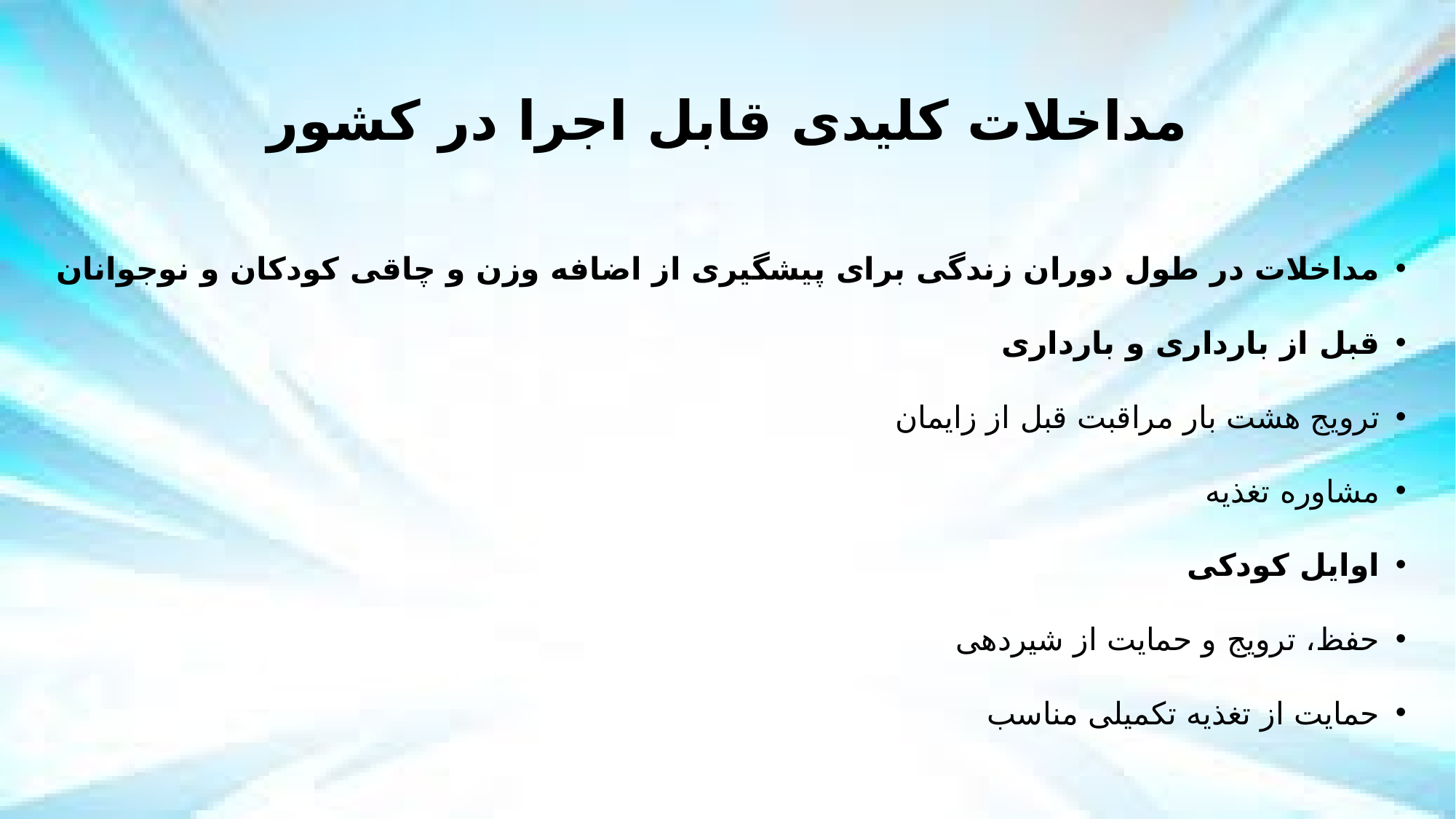

# مداخلات کلیدی قابل اجرا در کشور
مداخلات در طول دوران زندگی برای پیشگیری از اضافه وزن و چاقی کودکان و نوجوانان
قبل از بارداری و بارداری
ترویج هشت بار مراقبت قبل از زایمان
مشاوره تغذیه
اوایل کودکی
حفظ، ترویج و حمایت از شیردهی
حمایت از تغذیه تکمیلی مناسب